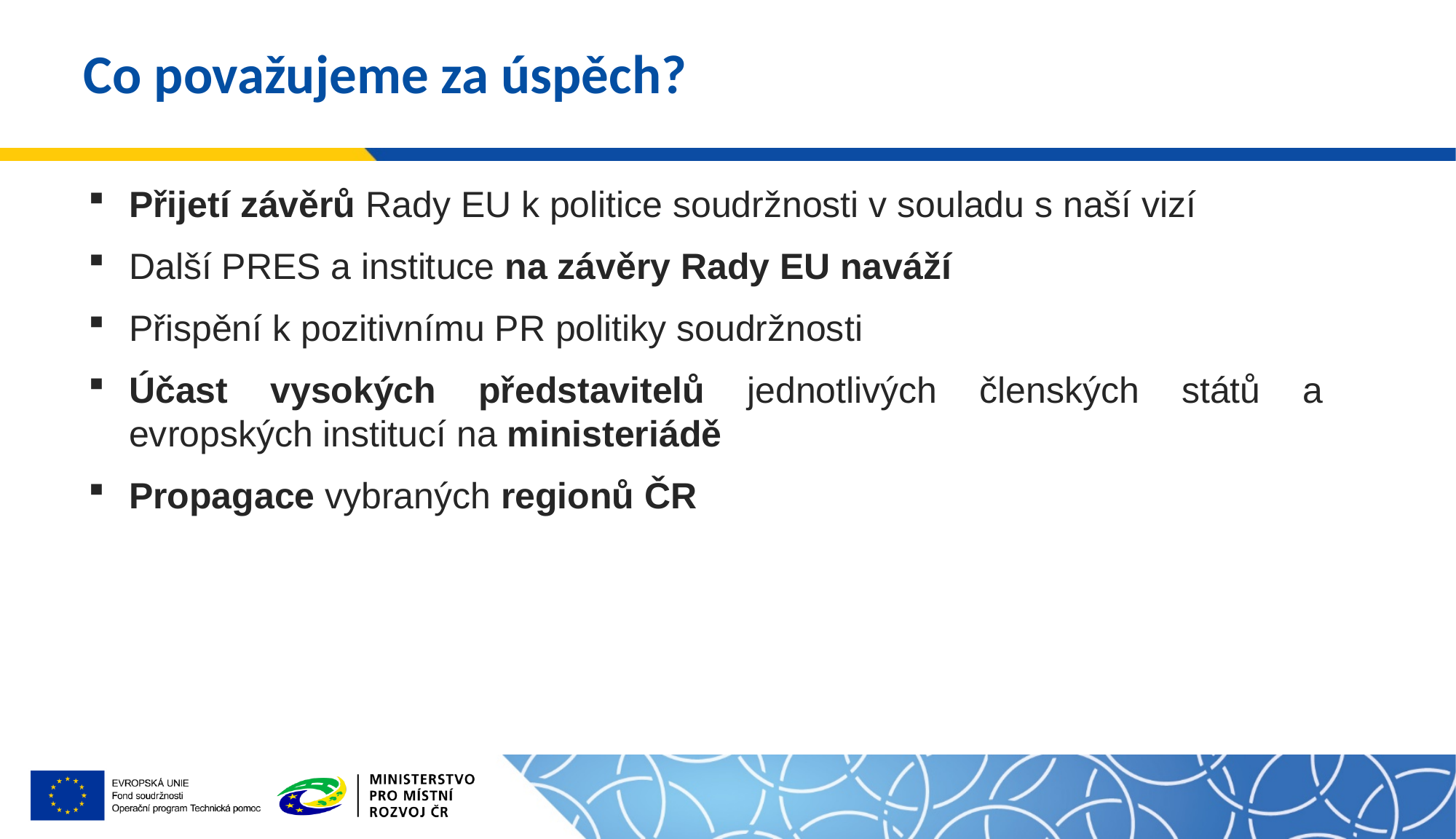

# Co považujeme za úspěch?
Přijetí závěrů Rady EU k politice soudržnosti v souladu s naší vizí
Další PRES a instituce na závěry Rady EU naváží
Přispění k pozitivnímu PR politiky soudržnosti
Účast vysokých představitelů jednotlivých členských států a evropských institucí na ministeriádě
Propagace vybraných regionů ČR